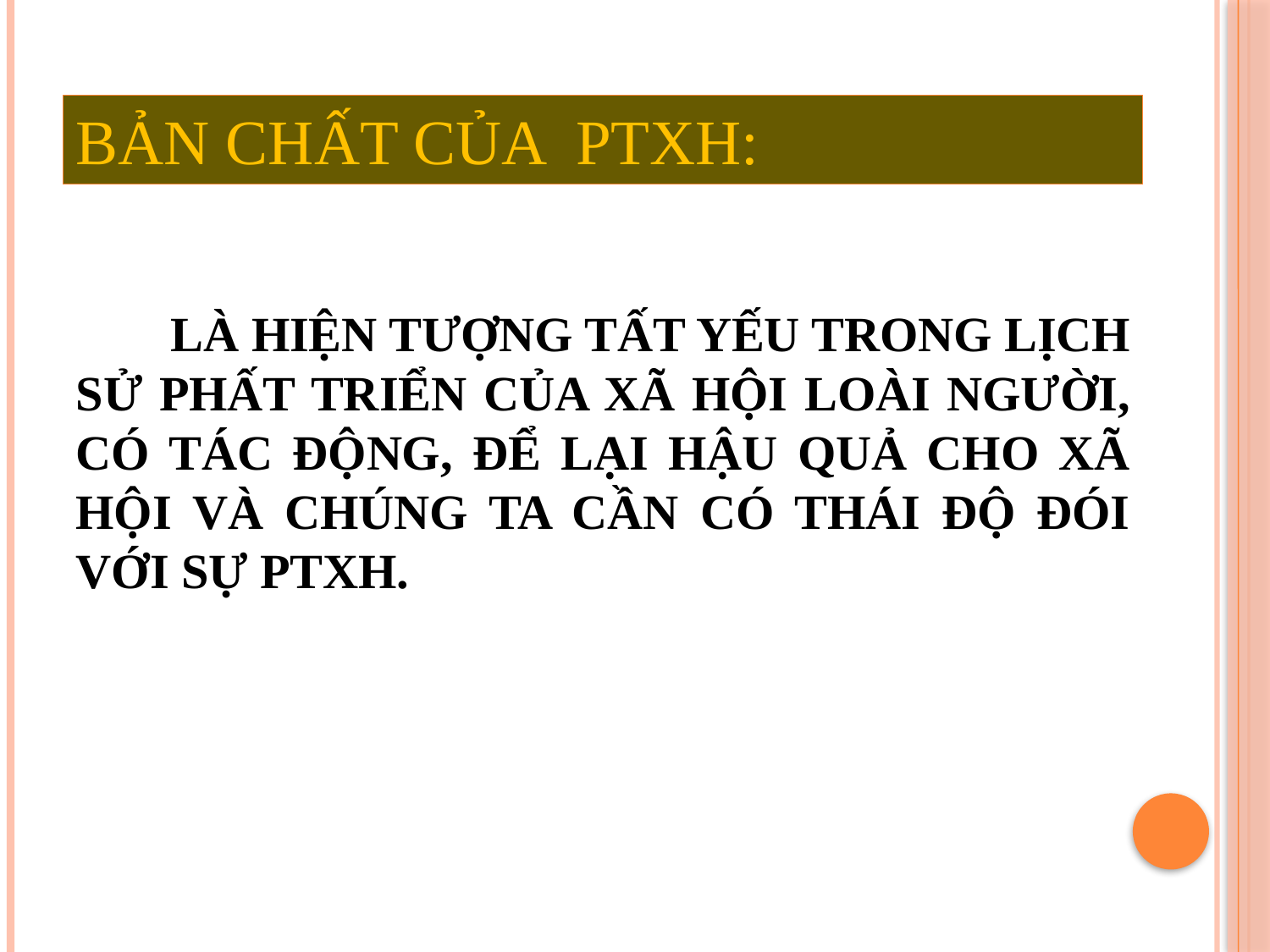

BẢN CHẤT CỦA  PTXH:
LÀ HIỆN TƯỢNG TẤT YẾU TRONG LỊCH SỬ PHẤT TRIỂN CỦA XÃ HỘI LOÀI NGƯỜI, CÓ TÁC ĐỘNG, ĐỂ LẠI HẬU QUẢ CHO XÃ HỘI VÀ CHÚNG TA CẦN CÓ THÁI ĐỘ ĐÓI VỚI SỰ PTXH.